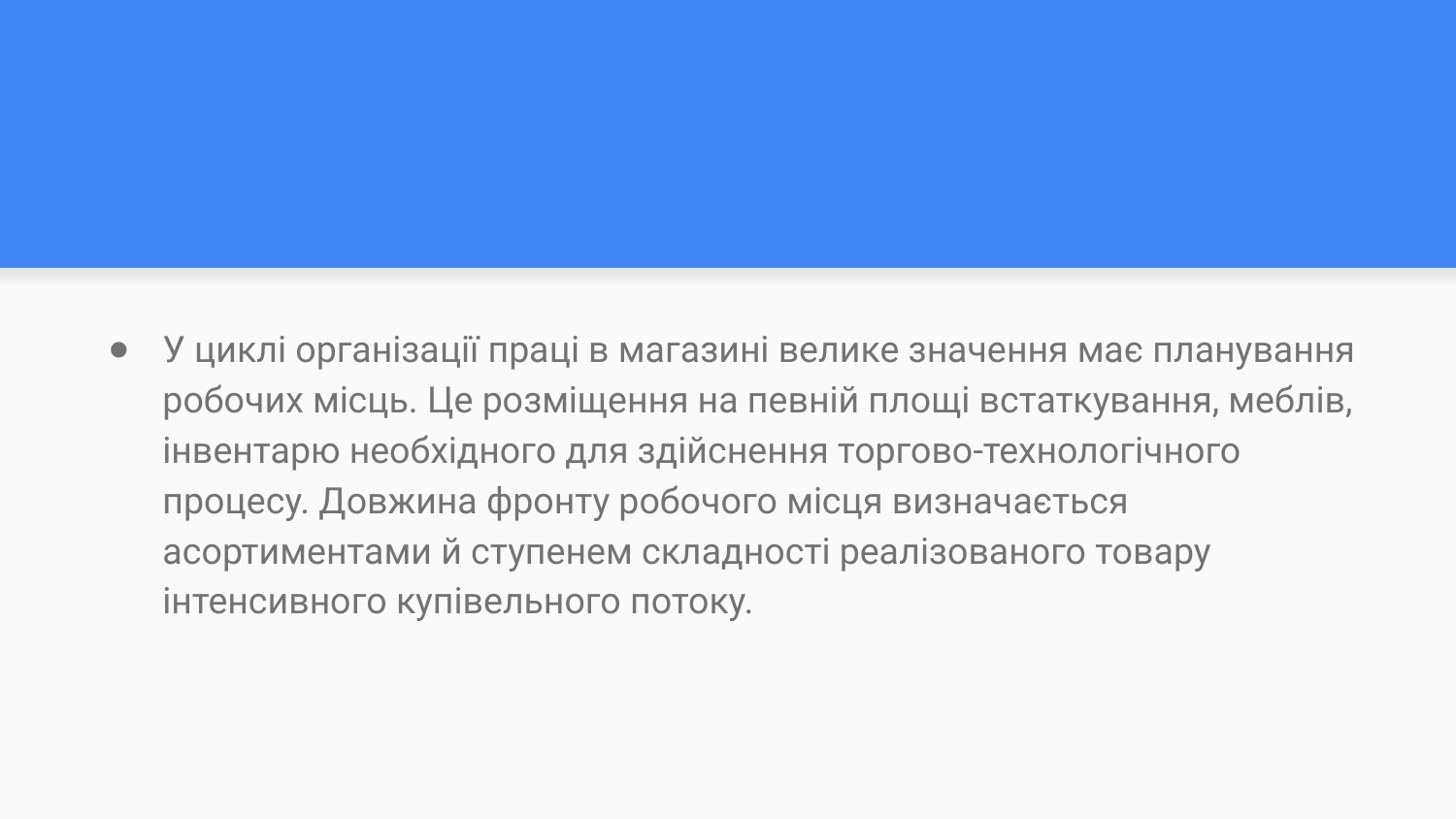

У циклі організації праці в магазині велике значення має планування робочих місць. Це розміщення на певній площі встаткування, меблів, інвентарю необхідного для здійснення торгово-технологічного процесу. Довжина фронту робочого місця визначається асортиментами й ступенем складності реалізованого товару інтенсивного купівельного потоку.
#
У циклі організації праці в магазині велике значення має планування робочих місць. Це розміщення на певній площі встаткування, меблів, інвентарю необхідного для здійснення торгово-технологічного процесу. Довжина фронту робочого місця визначається асортиментами й ступенем складності реалізованого товару інтенсивного купівельного потоку.